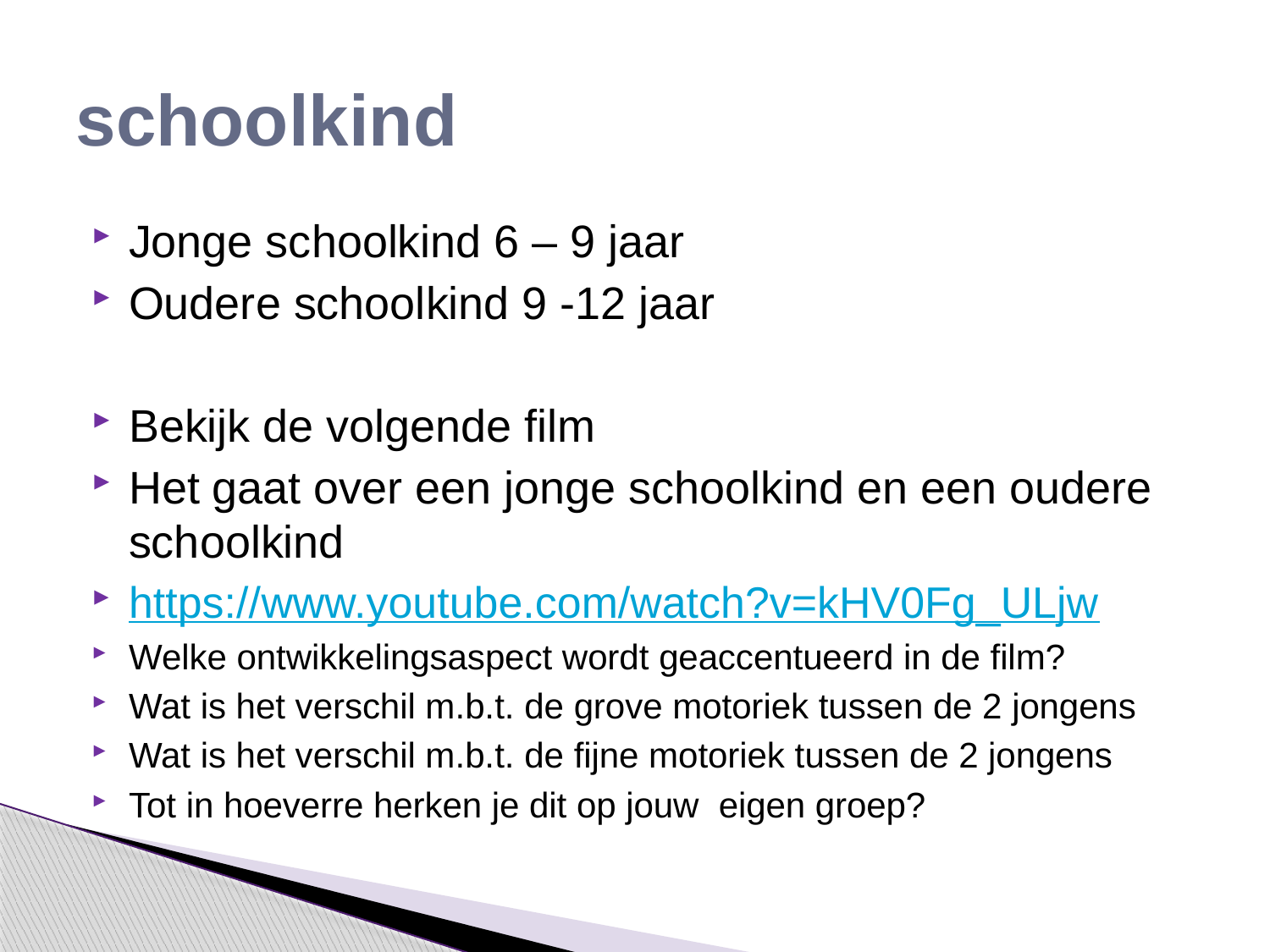

# schoolkind
Jonge schoolkind 6 – 9 jaar
Oudere schoolkind 9 -12 jaar

Bekijk de volgende film
Het gaat over een jonge schoolkind en een oudere schoolkind
https://www.youtube.com/watch?v=kHV0Fg_ULjw
Welke ontwikkelingsaspect wordt geaccentueerd in de film?
Wat is het verschil m.b.t. de grove motoriek tussen de 2 jongens
Wat is het verschil m.b.t. de fijne motoriek tussen de 2 jongens
Tot in hoeverre herken je dit op jouw  eigen groep?